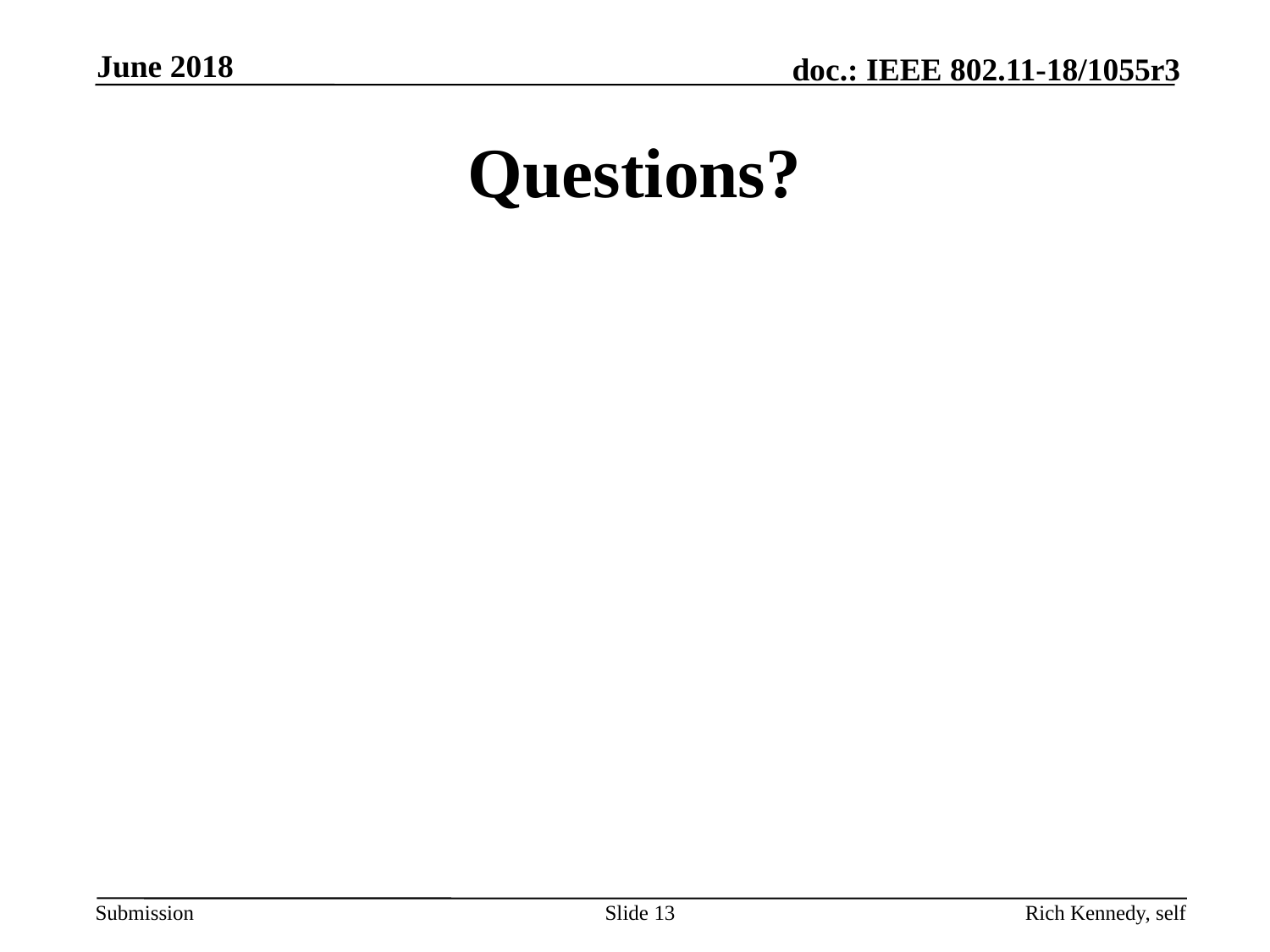

June 2018
# Questions?

Slide 13
Rich Kennedy, self